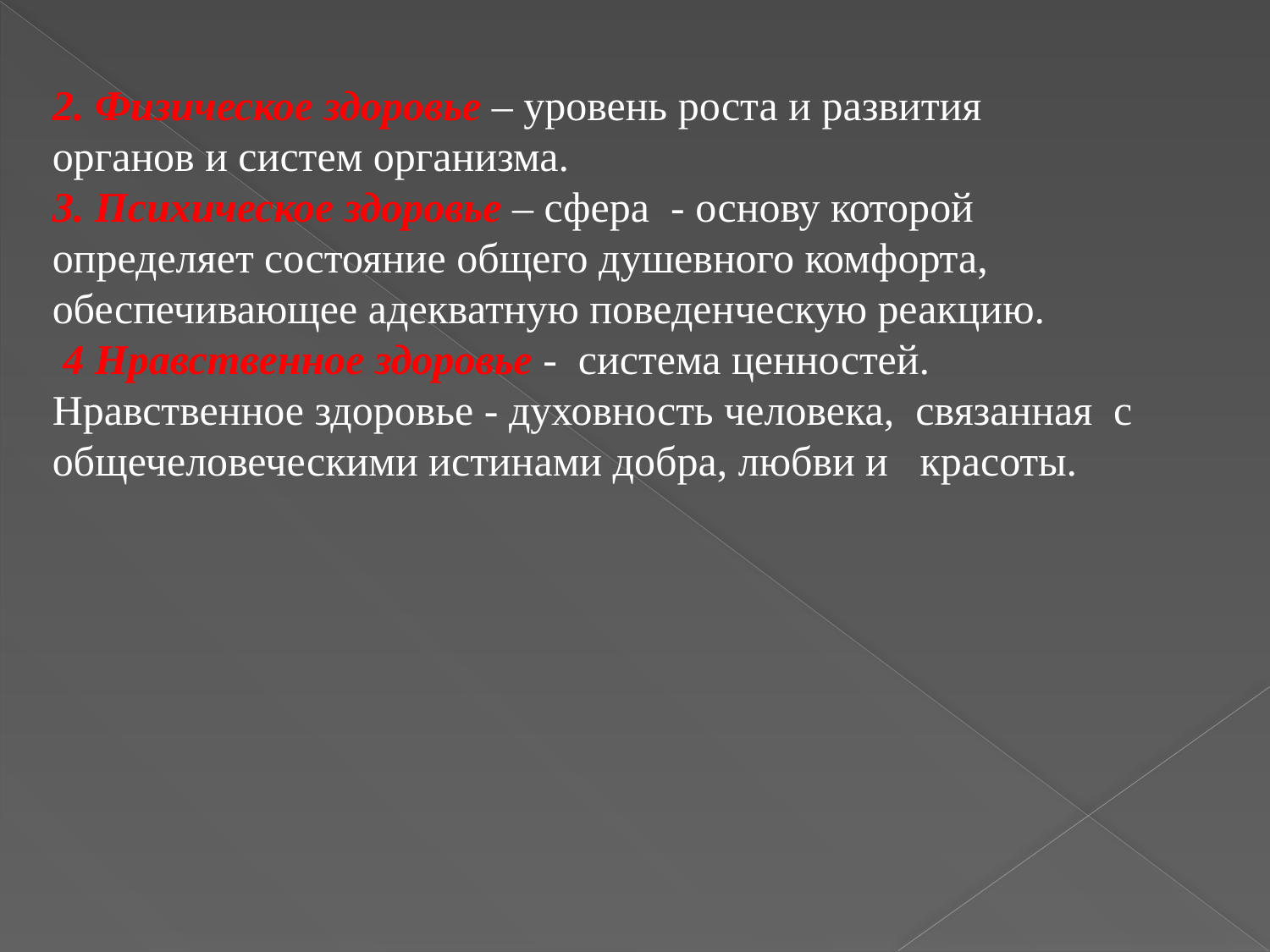

2. Физическое здоровье – уровень роста и развития
органов и систем организма.
3. Психическое здоровье – сфера  - основу которой  определяет состояние общего душевного комфорта, обеспечивающее адекватную поведенческую реакцию.
 4 Нравственное здоровье -  система ценностей. Нравственное здоровье - духовность человека,  связанная  с общечеловеческими истинами добра, любви и   красоты.